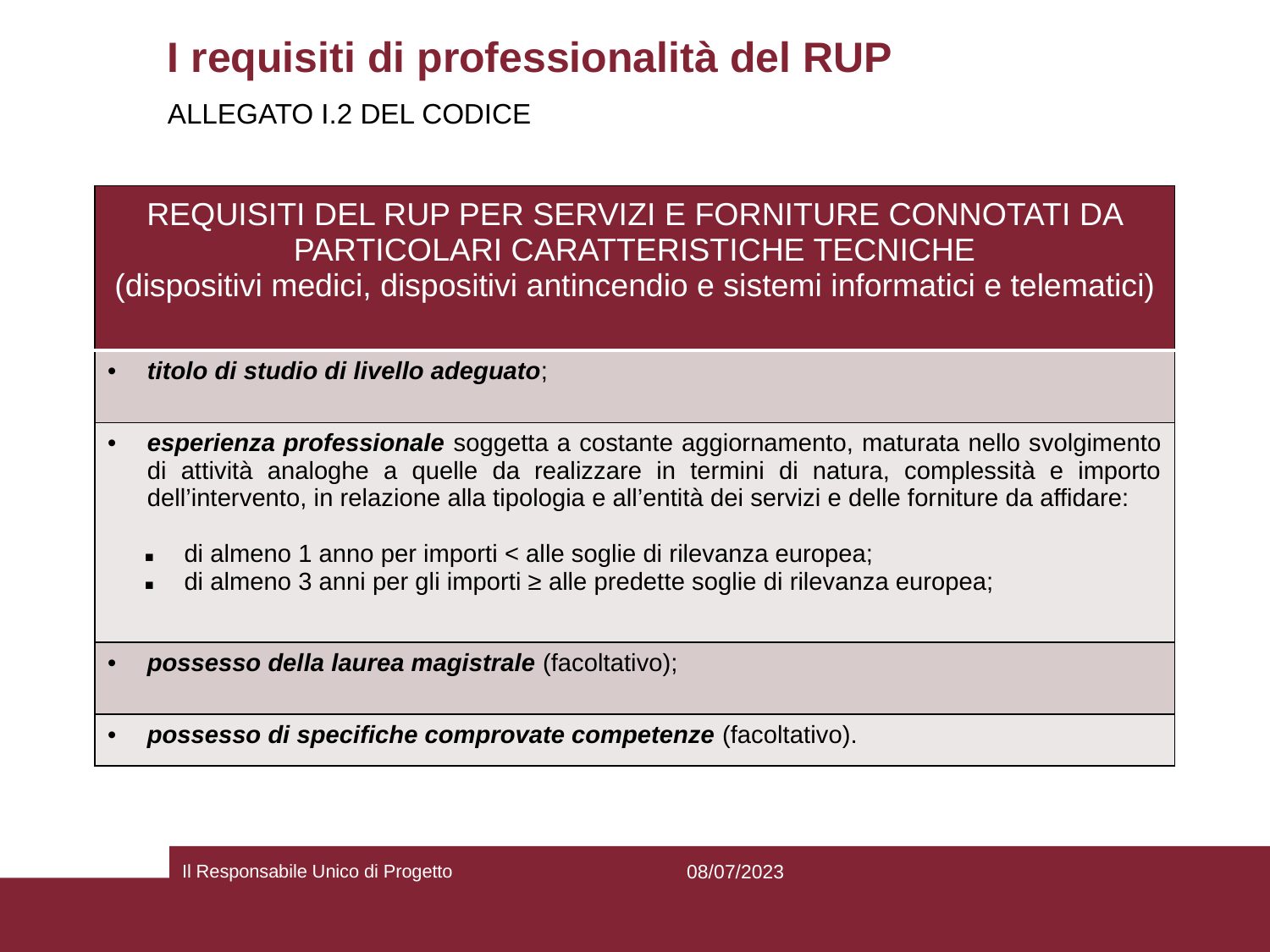

# I requisiti di professionalità del RUP
ALLEGATO I.2 DEL CODICE
| REQUISITI DEL RUP PER SERVIZI E FORNITURE CONNOTATI DA PARTICOLARI CARATTERISTICHE TECNICHE (dispositivi medici, dispositivi antincendio e sistemi informatici e telematici) |
| --- |
| titolo di studio di livello adeguato; |
| esperienza professionale soggetta a costante aggiornamento, maturata nello svolgimento di attività analoghe a quelle da realizzare in termini di natura, complessità e importo dell’intervento, in relazione alla tipologia e all’entità dei servizi e delle forniture da affidare: di almeno 1 anno per importi < alle soglie di rilevanza europea; di almeno 3 anni per gli importi ≥ alle predette soglie di rilevanza europea; |
| possesso della laurea magistrale (facoltativo); |
| possesso di specifiche comprovate competenze (facoltativo). |

Il Responsabile Unico di Progetto
08/07/2023